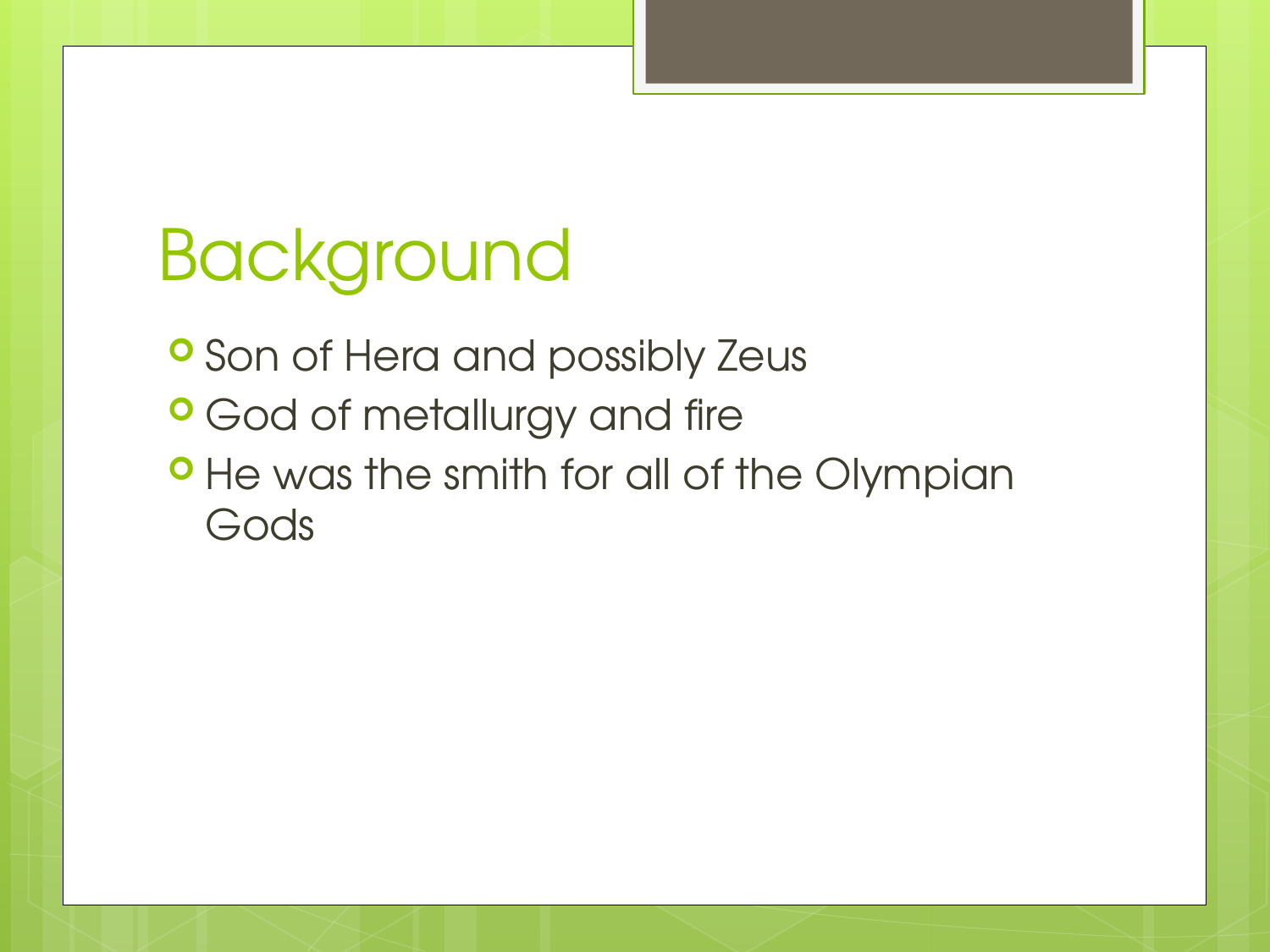

# Background
Son of Hera and possibly Zeus
God of metallurgy and fire
He was the smith for all of the Olympian Gods